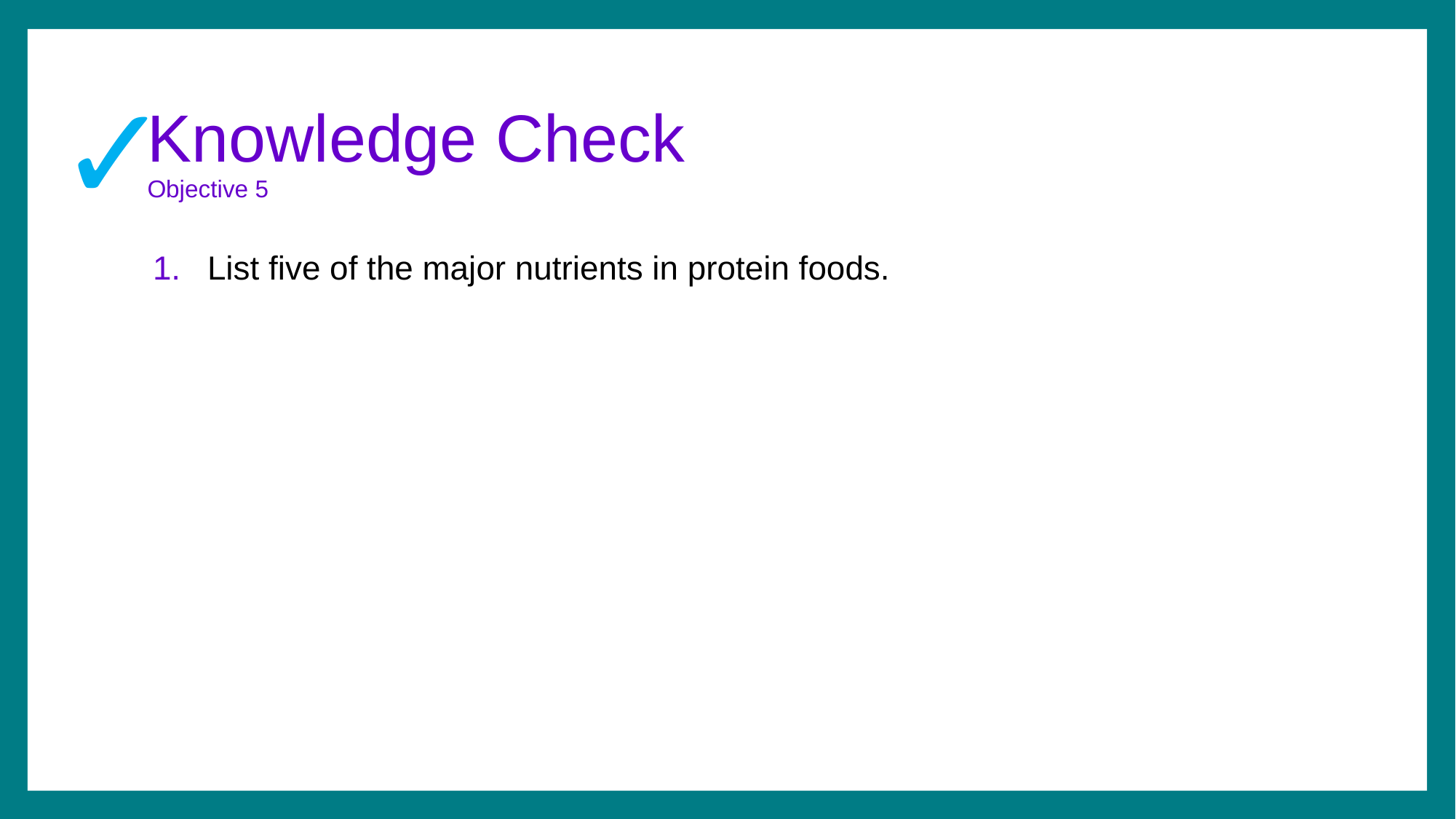

✓
# Knowledge Check Objective 5
List five of the major nutrients in protein foods.